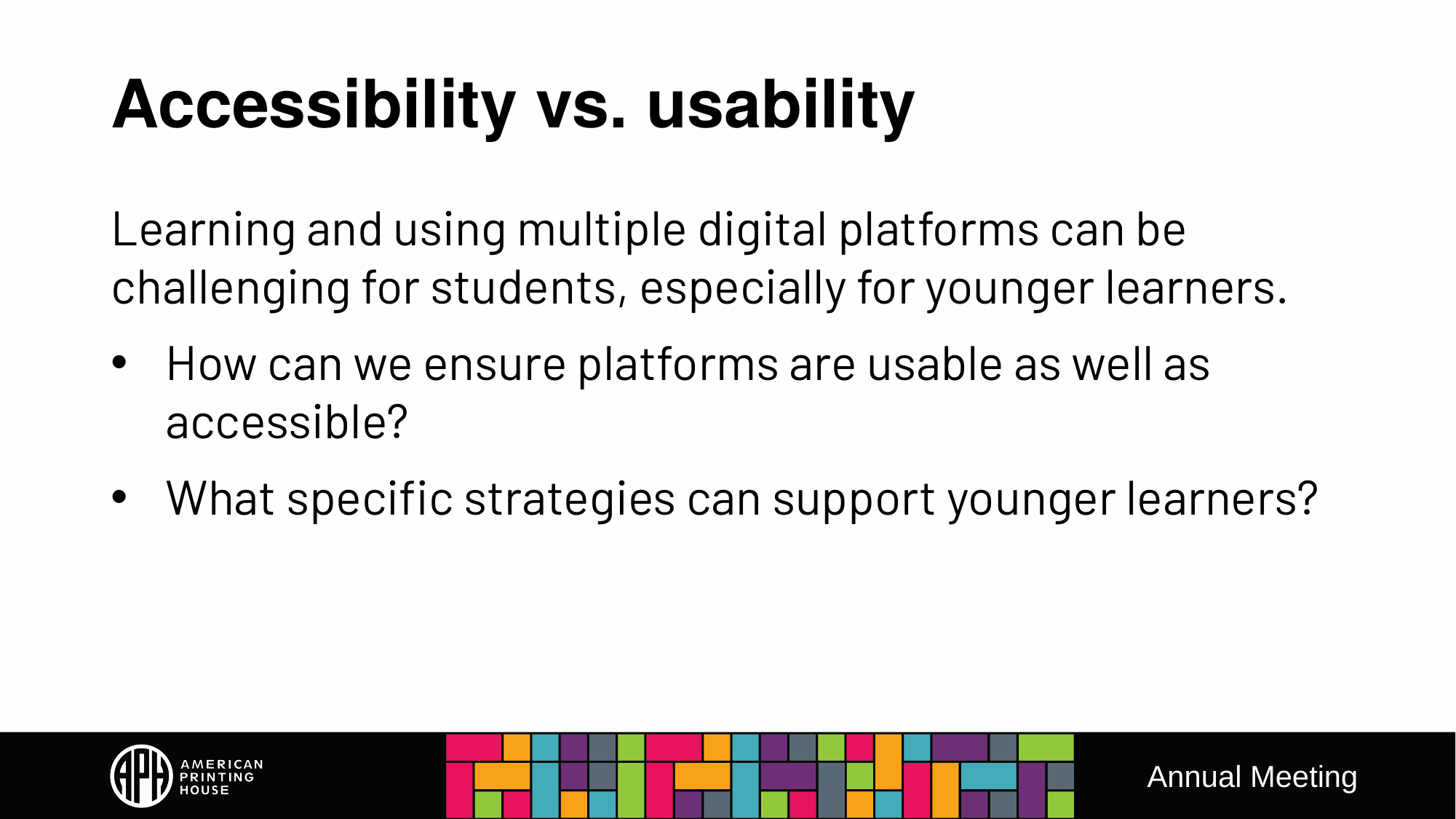

# Accessibility vs. usability
Learning and using multiple digital platforms can be challenging for students, especially for younger learners.
How can we ensure platforms are usable as well as accessible?
What specific strategies can support younger learners?